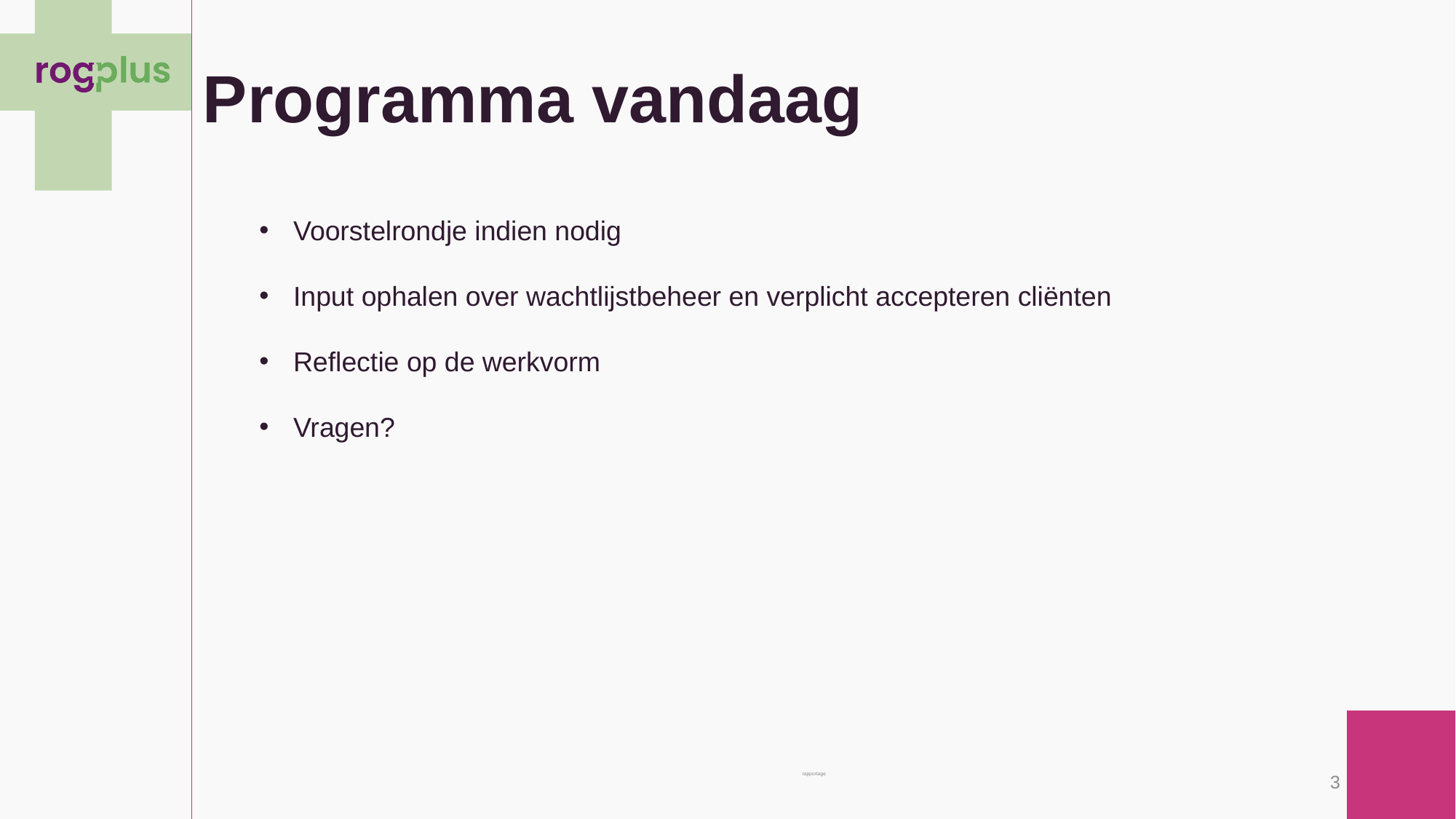

# Programma vandaag
Voorstelrondje indien nodig

Input ophalen over wachtlijstbeheer en verplicht accepteren cliënten

Reflectie op de werkvorm

Vragen?
rapportage
3